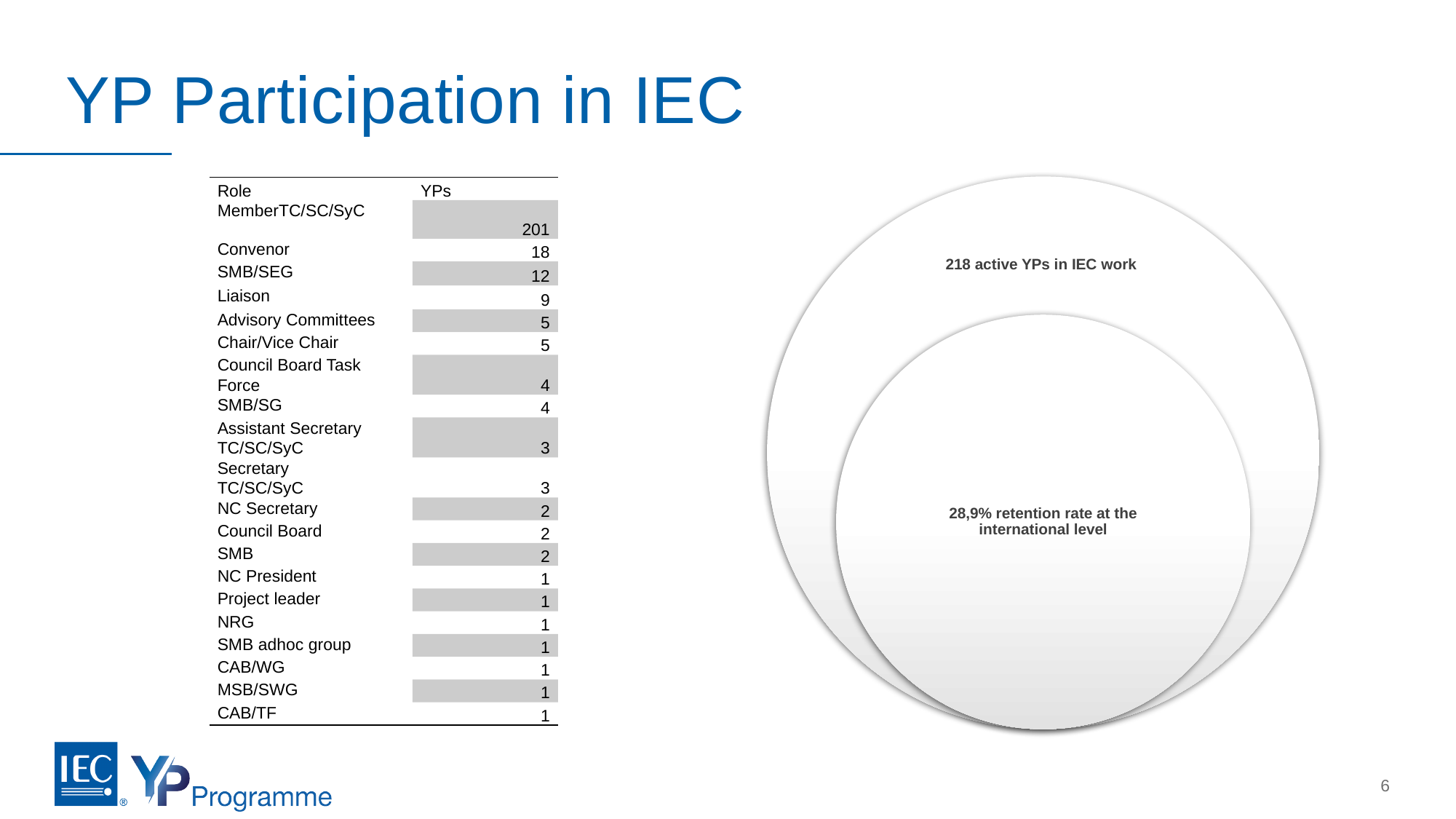

# YP Participation in IEC
218 active YPs in IEC work
28,9% retention rate at the international level
| Role | YPs |
| --- | --- |
| MemberTC/SC/SyC | 201 |
| Convenor | 18 |
| SMB/SEG | 12 |
| Liaison | 9 |
| Advisory Committees | 5 |
| Chair/Vice Chair | 5 |
| Council Board Task Force | 4 |
| SMB/SG | 4 |
| Assistant Secretary TC/SC/SyC | 3 |
| Secretary TC/SC/SyC | 3 |
| NC Secretary | 2 |
| Council Board | 2 |
| SMB | 2 |
| NC President | 1 |
| Project leader | 1 |
| NRG | 1 |
| SMB adhoc group | 1 |
| CAB/WG | 1 |
| MSB/SWG | 1 |
| CAB/TF | 1 |
6